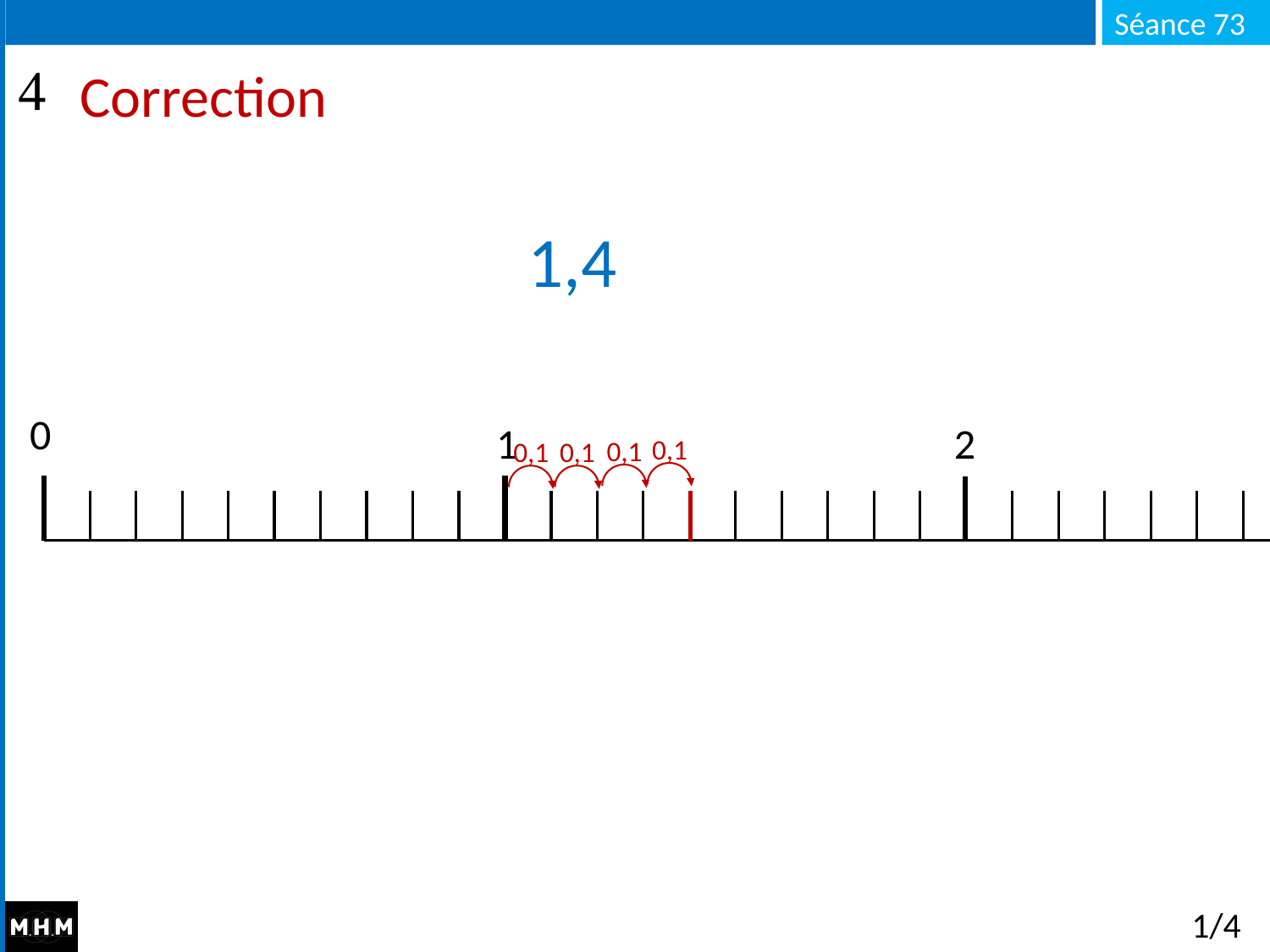

# Correction
1,4
0
2
1
0,1
0,1
0,1
0,1

1/4